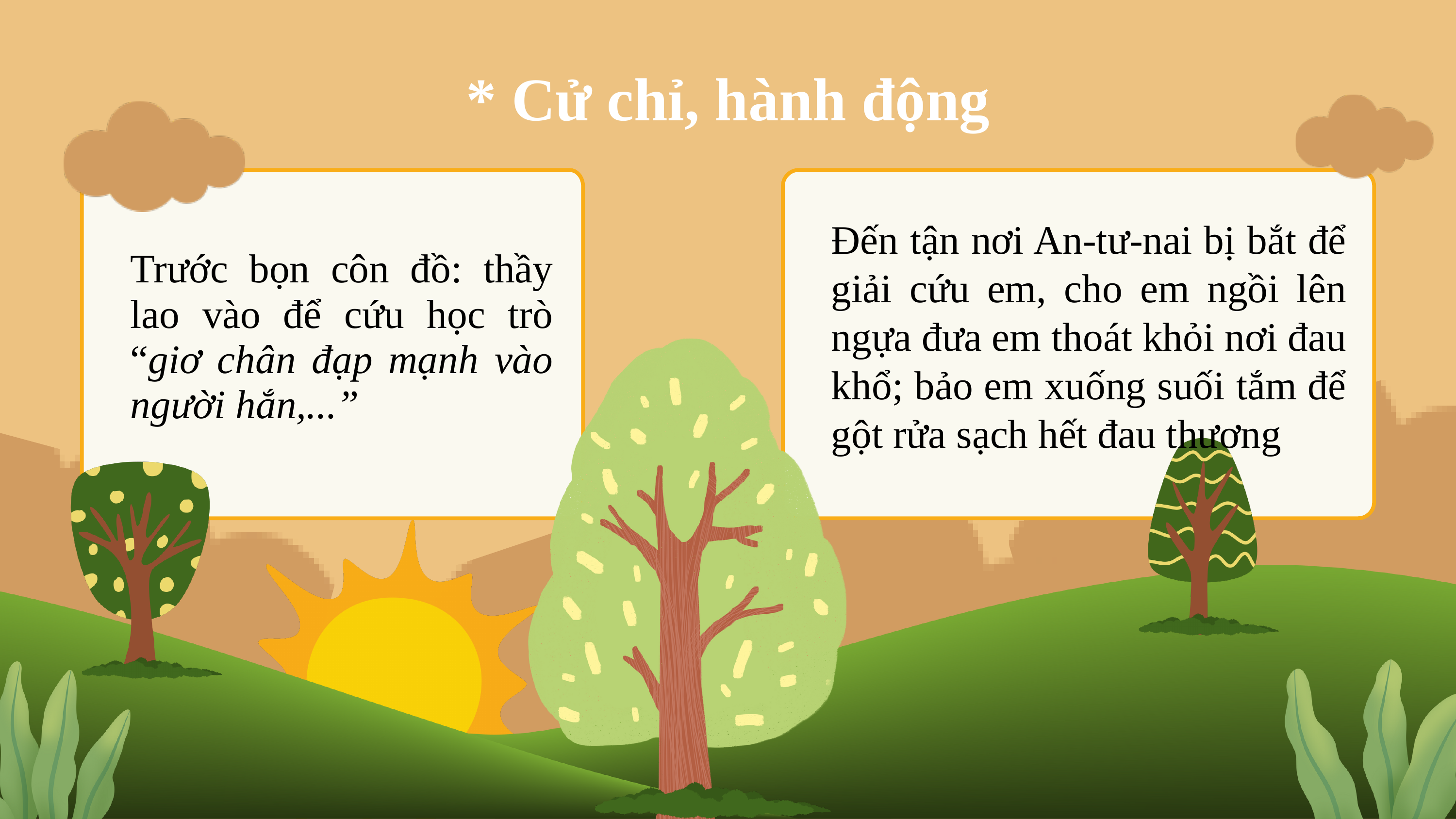

* Cử chỉ, hành động

Đến tận nơi An-tư-nai bị bắt để giải cứu em, cho em ngồi lên ngựa đưa em thoát khỏi nơi đau khổ; bảo em xuống suối tắm để gột rửa sạch hết đau thương
Trước bọn côn đồ: thầy lao vào để cứu học trò “giơ chân đạp mạnh vào người hắn,...”